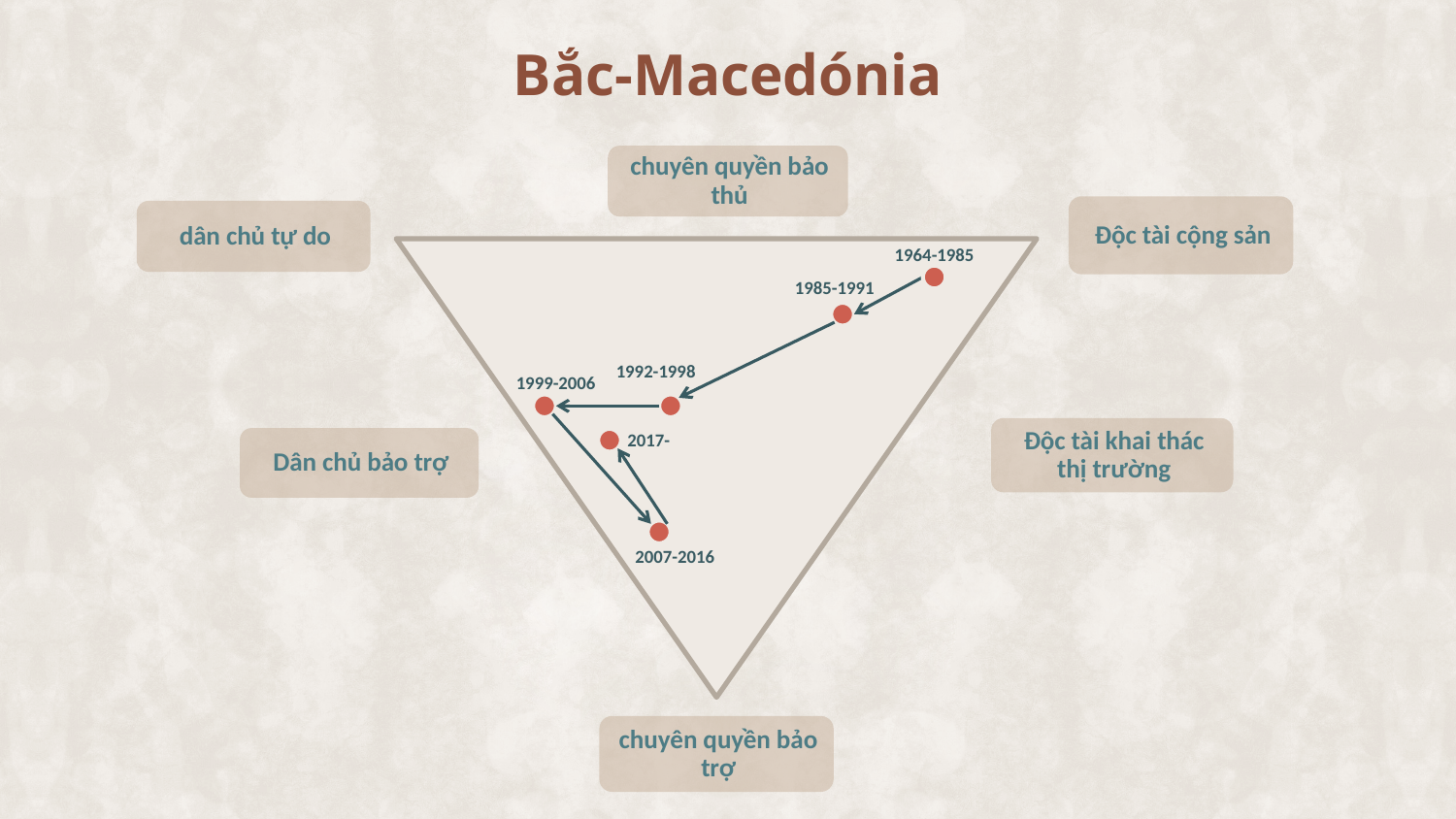

Bắc-Macedónia
Độc tài cộng sản
dân chủ tự do
chuyên quyền bảo trợ
chuyên quyền bảo thủ
Độc tài khai thác thị trường
Dân chủ bảo trợ
1964-1985

1985-1991

1992-1998
1999-2006

2017-

2007-2016